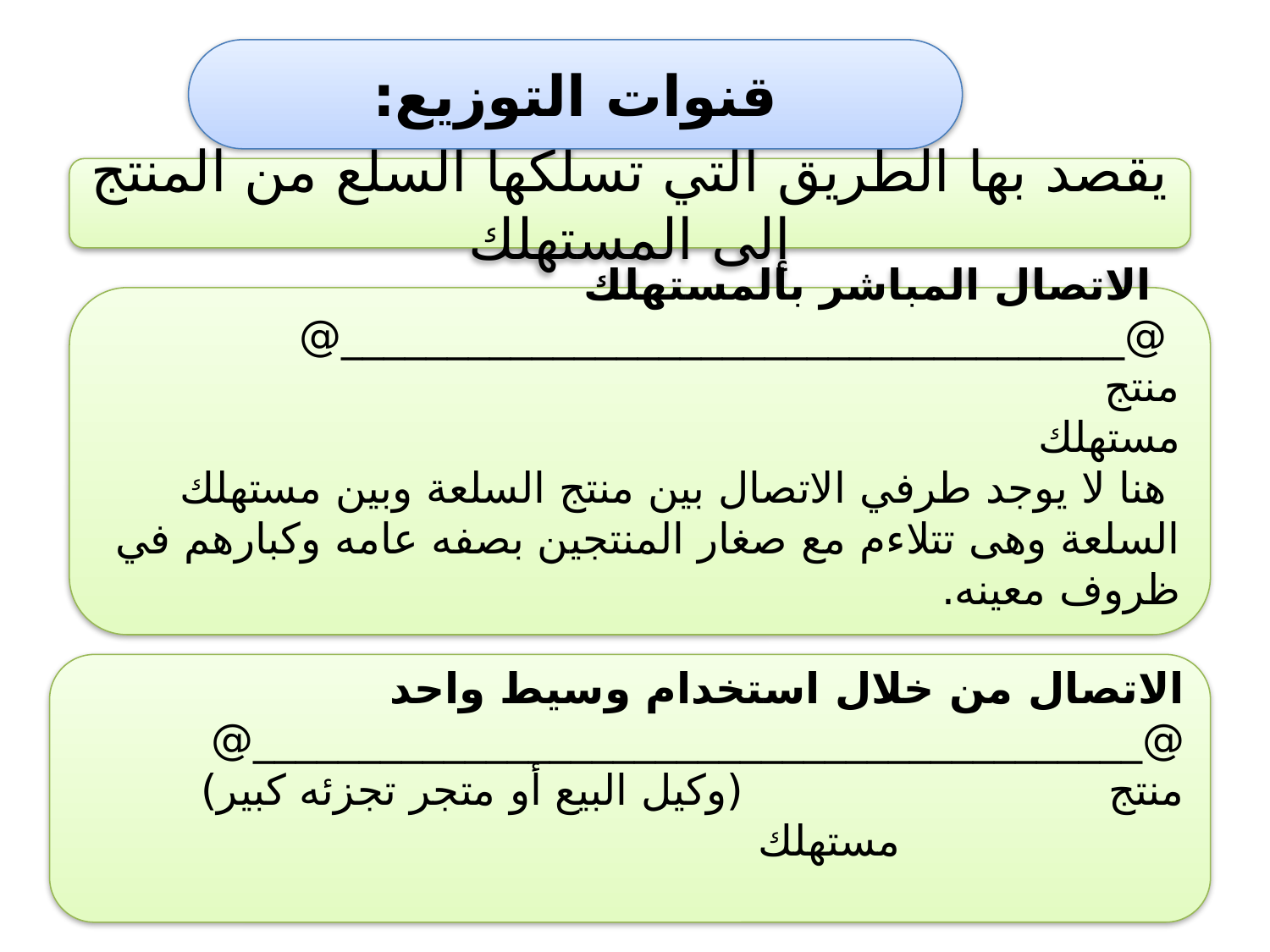

قنوات التوزيع:
يقصد بها الطريق التي تسلكها السلع من المنتج إلى المستهلك
  الاتصال المباشر بالمستهلك
 @_____________________________________@
منتج                                                                       مستهلك
 هنا لا يوجد طرفي الاتصال بين منتج السلعة وبين مستهلك السلعة وهى تتلاءم مع صغار المنتجين بصفه عامه وكبارهم في ظروف معينه.

الاتصال من خلال استخدام وسيط واحد
@__________________________________________@
منتج                           (وكيل البيع أو متجر تجزئه كبير)                        مستهلك